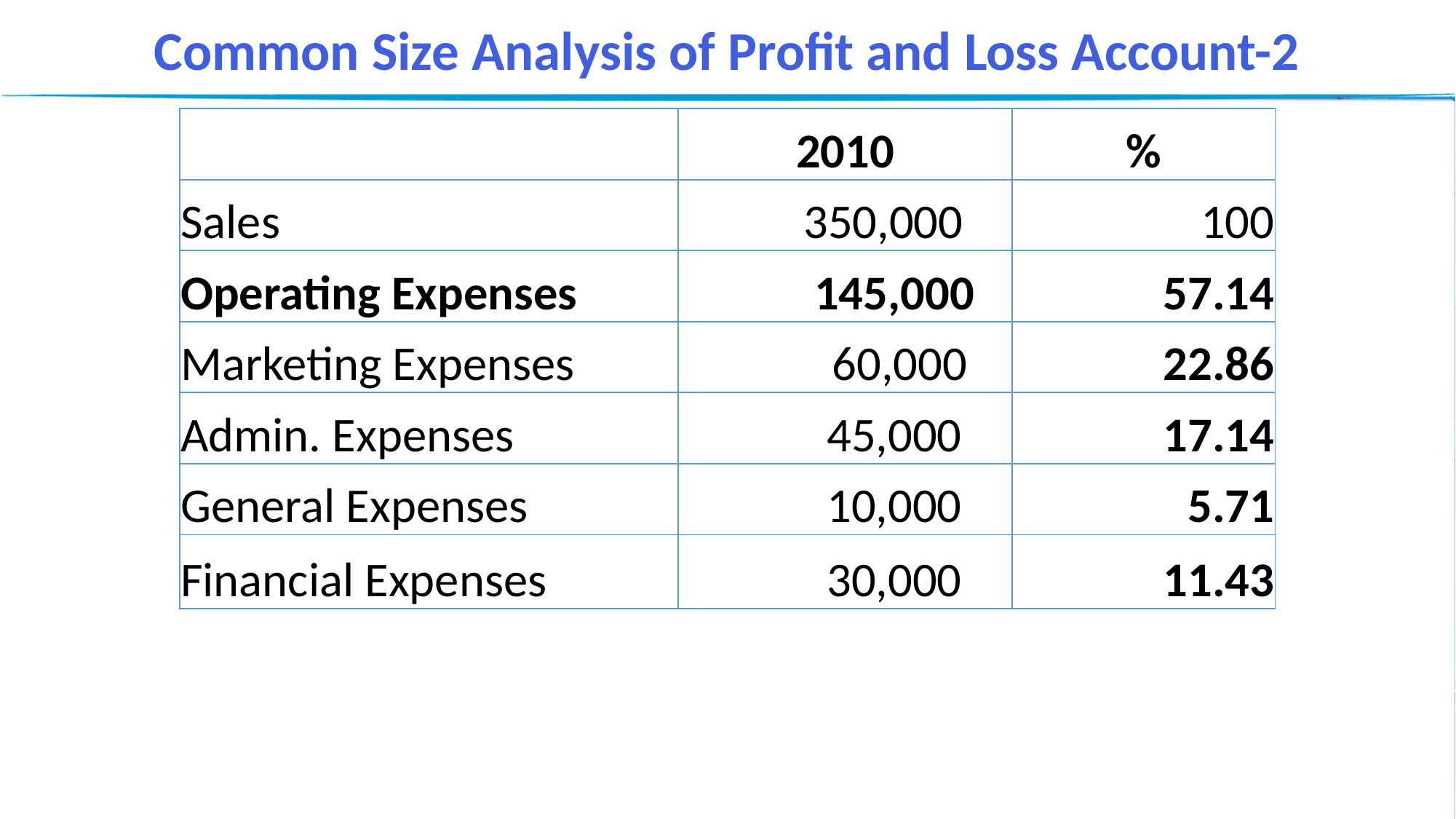

Common Size Analysis of Profit and Loss Account-2

|  | 2010 | % |
| --- | --- | --- |
| Sales | 350,000 | 100 |
| Operating Expenses | 145,000 | 57.14 |
| Marketing Expenses | 60,000 | 22.86 |
| Admin. Expenses | 45,000 | 17.14 |
| General Expenses | 10,000 | 5.71 |
| Financial Expenses | 30,000 | 11.43 |